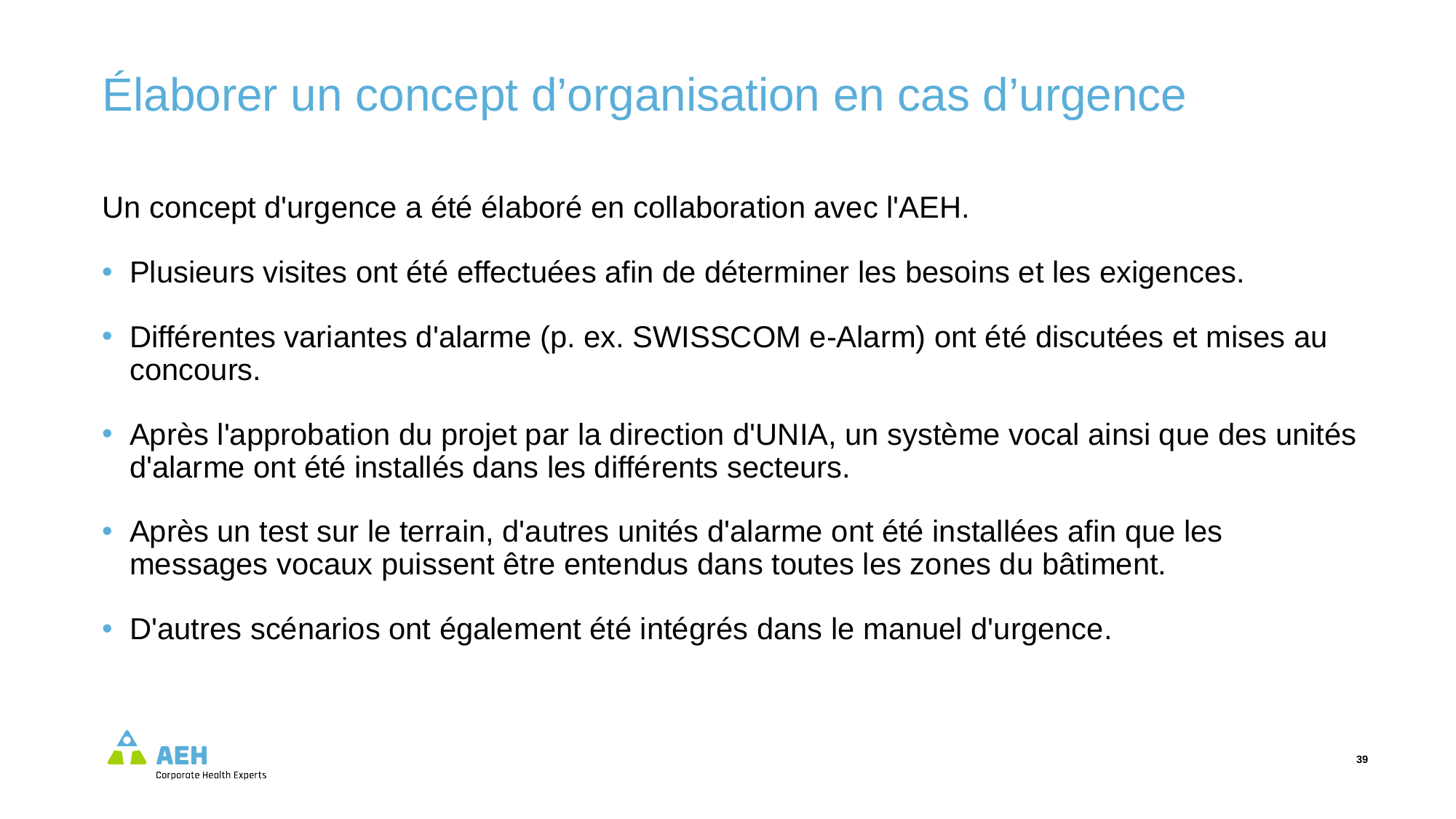

# Élaborer un concept d’organisation en cas d’urgence
Un concept d'urgence a été élaboré en collaboration avec l'AEH.
Plusieurs visites ont été effectuées afin de déterminer les besoins et les exigences.
Différentes variantes d'alarme (p. ex. SWISSCOM e-Alarm) ont été discutées et mises au concours.
Après l'approbation du projet par la direction d'UNIA, un système vocal ainsi que des unités d'alarme ont été installés dans les différents secteurs.
Après un test sur le terrain, d'autres unités d'alarme ont été installées afin que les messages vocaux puissent être entendus dans toutes les zones du bâtiment.
D'autres scénarios ont également été intégrés dans le manuel d'urgence.